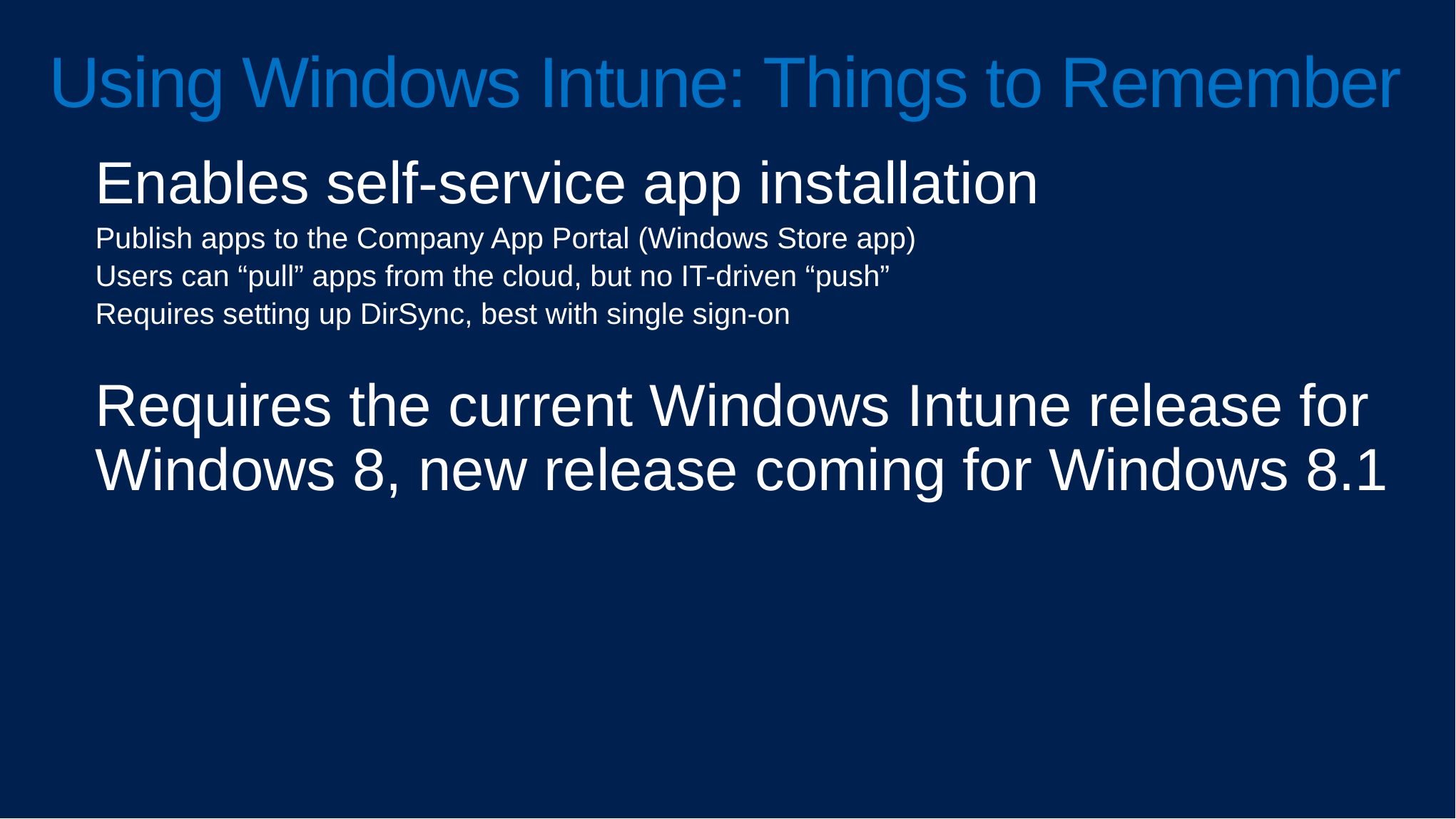

# Using Windows Intune: Things to Remember
Enables self-service app installation
Publish apps to the Company App Portal (Windows Store app)
Users can “pull” apps from the cloud, but no IT-driven “push”
Requires setting up DirSync, best with single sign-on
Requires the current Windows Intune release for Windows 8, new release coming for Windows 8.1